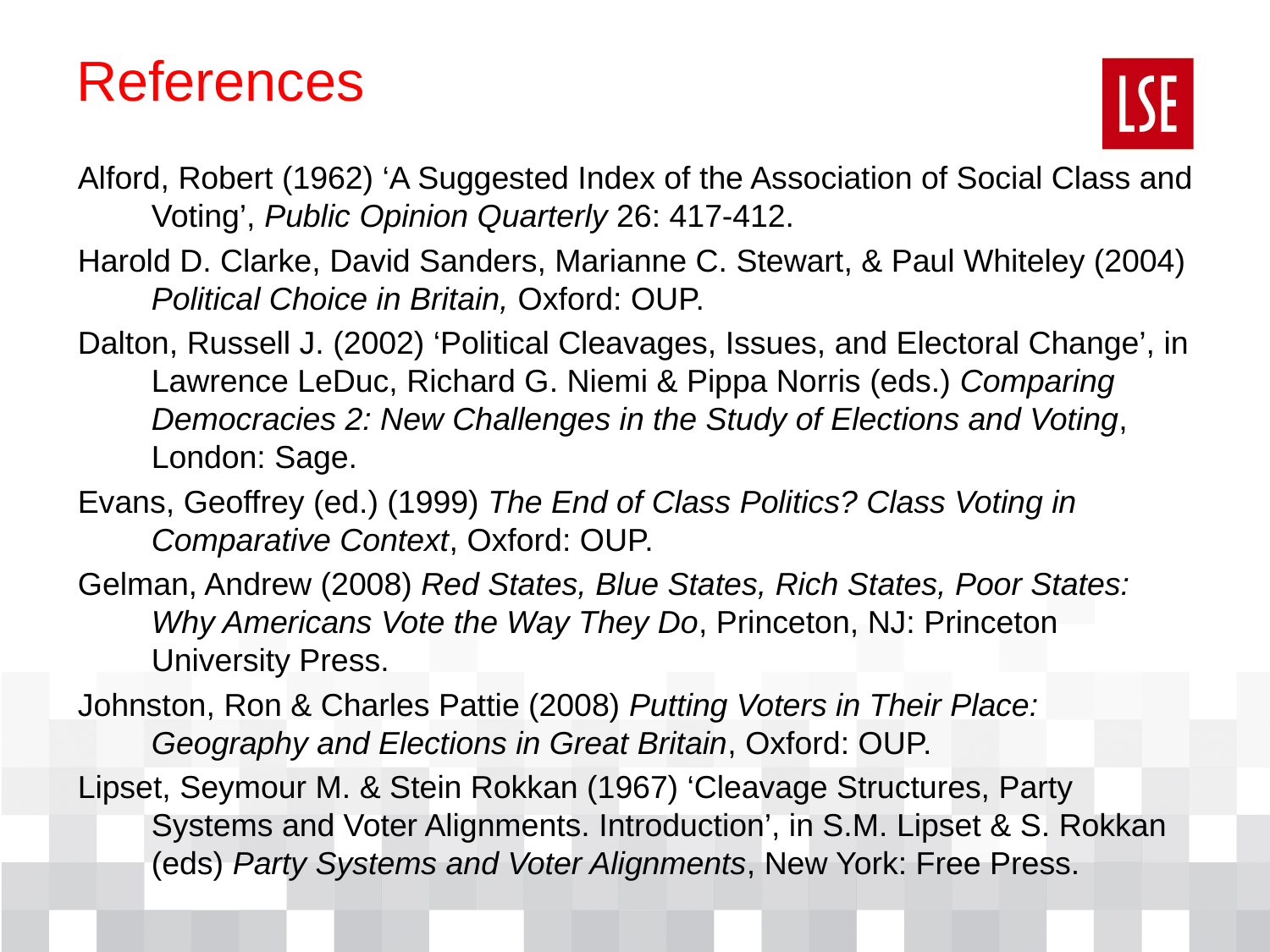

References
Alford, Robert (1962) ‘A Suggested Index of the Association of Social Class and Voting’, Public Opinion Quarterly 26: 417-412.
Harold D. Clarke, David Sanders, Marianne C. Stewart, & Paul Whiteley (2004) Political Choice in Britain, Oxford: OUP.
Dalton, Russell J. (2002) ‘Political Cleavages, Issues, and Electoral Change’, in Lawrence LeDuc, Richard G. Niemi & Pippa Norris (eds.) Comparing Democracies 2: New Challenges in the Study of Elections and Voting, London: Sage.
Evans, Geoffrey (ed.) (1999) The End of Class Politics? Class Voting in Comparative Context, Oxford: OUP.
Gelman, Andrew (2008) Red States, Blue States, Rich States, Poor States: Why Americans Vote the Way They Do, Princeton, NJ: Princeton University Press.
Johnston, Ron & Charles Pattie (2008) Putting Voters in Their Place: Geography and Elections in Great Britain, Oxford: OUP.
Lipset, Seymour M. & Stein Rokkan (1967) ‘Cleavage Structures, Party Systems and Voter Alignments. Introduction’, in S.M. Lipset & S. Rokkan (eds) Party Systems and Voter Alignments, New York: Free Press.